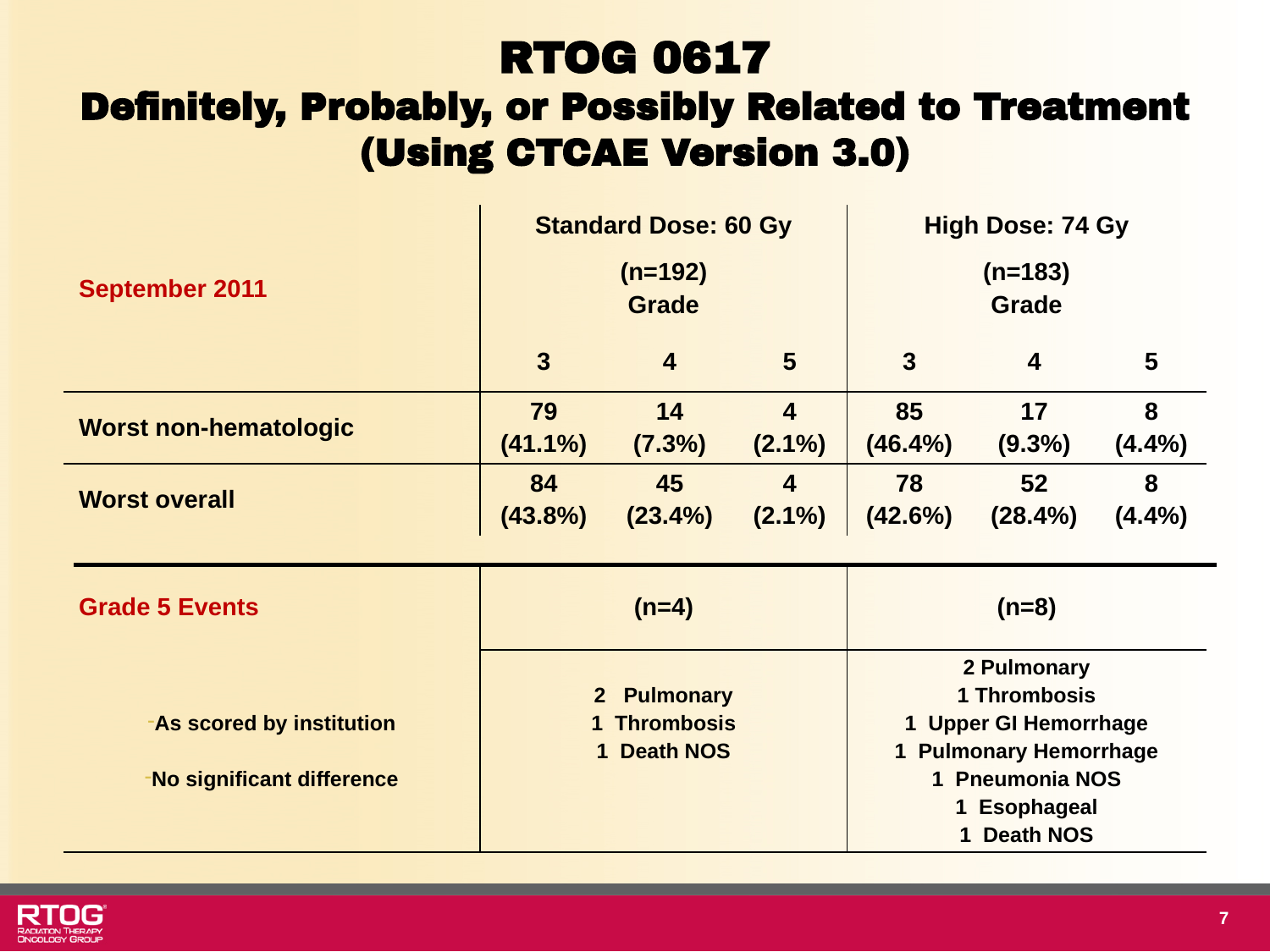

# RTOG 0617 Definitely, Probably, or Possibly Related to Treatment (Using CTCAE Version 3.0)
|  | Standard Dose: 60 Gy |  |  | High Dose: 74 Gy |  |  |
| --- | --- | --- | --- | --- | --- | --- |
| September 2011 | (n=192) Grade |  |  | (n=183) Grade |  |  |
|  | 3 | 4 | 5 | 3 | 4 | 5 |
| Worst non-hematologic | 79 (41.1%) | 14 (7.3%) | 4 (2.1%) | 85 (46.4%) | 17 (9.3%) | 8 (4.4%) |
| Worst overall | 84 (43.8%) | 45 (23.4%) | 4 (2.1%) | 78 (42.6%) | 52 (28.4%) | 8 (4.4%) |
| Grade 5 Events | (n=4) | (n=8) |
| --- | --- | --- |
| As scored by institution No significant difference | 2 Pulmonary 1 Thrombosis 1 Death NOS | 2 Pulmonary 1 Thrombosis 1 Upper GI Hemorrhage 1 Pulmonary Hemorrhage 1 Pneumonia NOS 1 Esophageal 1 Death NOS |